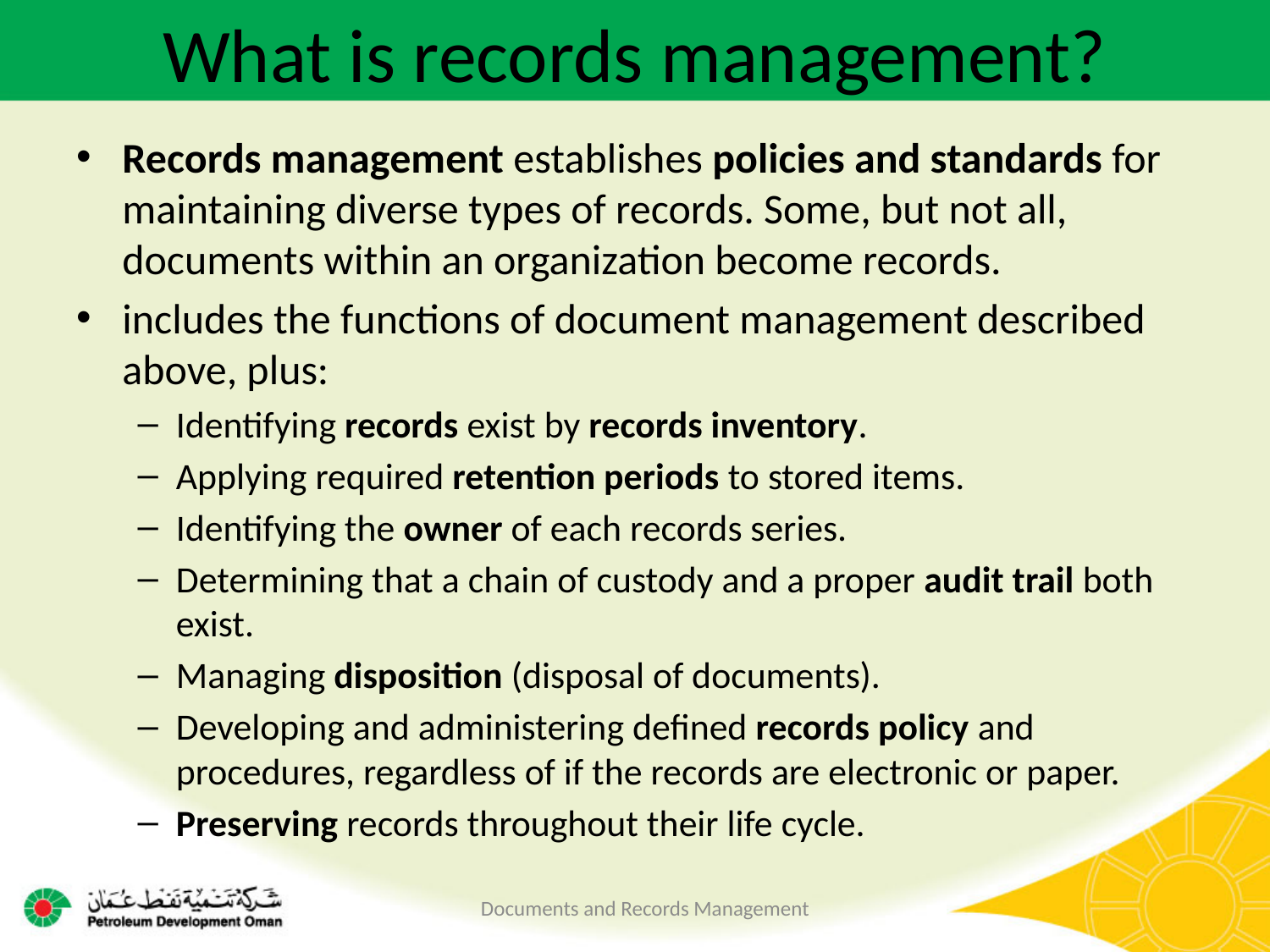

# What is records management?
Records management establishes policies and standards for maintaining diverse types of records. Some, but not all, documents within an organization become records.
includes the functions of document management described above, plus:
Identifying records exist by records inventory.
Applying required retention periods to stored items.
Identifying the owner of each records series.
Determining that a chain of custody and a proper audit trail both exist.
Managing disposition (disposal of documents).
Developing and administering defined records policy and procedures, regardless of if the records are electronic or paper.
Preserving records throughout their life cycle.

Documents and Records Management